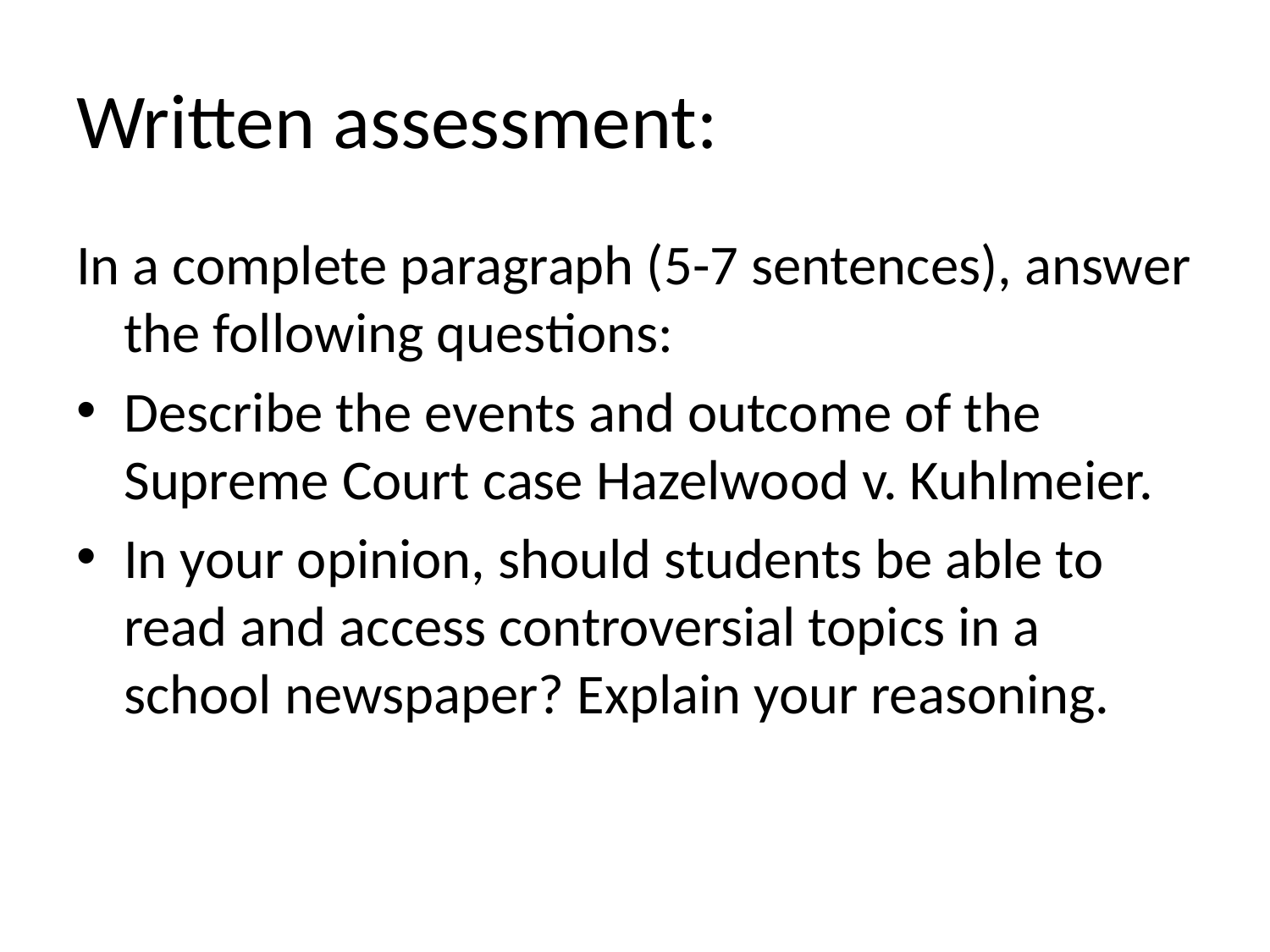

# Written assessment:
In a complete paragraph (5-7 sentences), answer the following questions:
Describe the events and outcome of the Supreme Court case Hazelwood v. Kuhlmeier.
In your opinion, should students be able to read and access controversial topics in a school newspaper? Explain your reasoning.